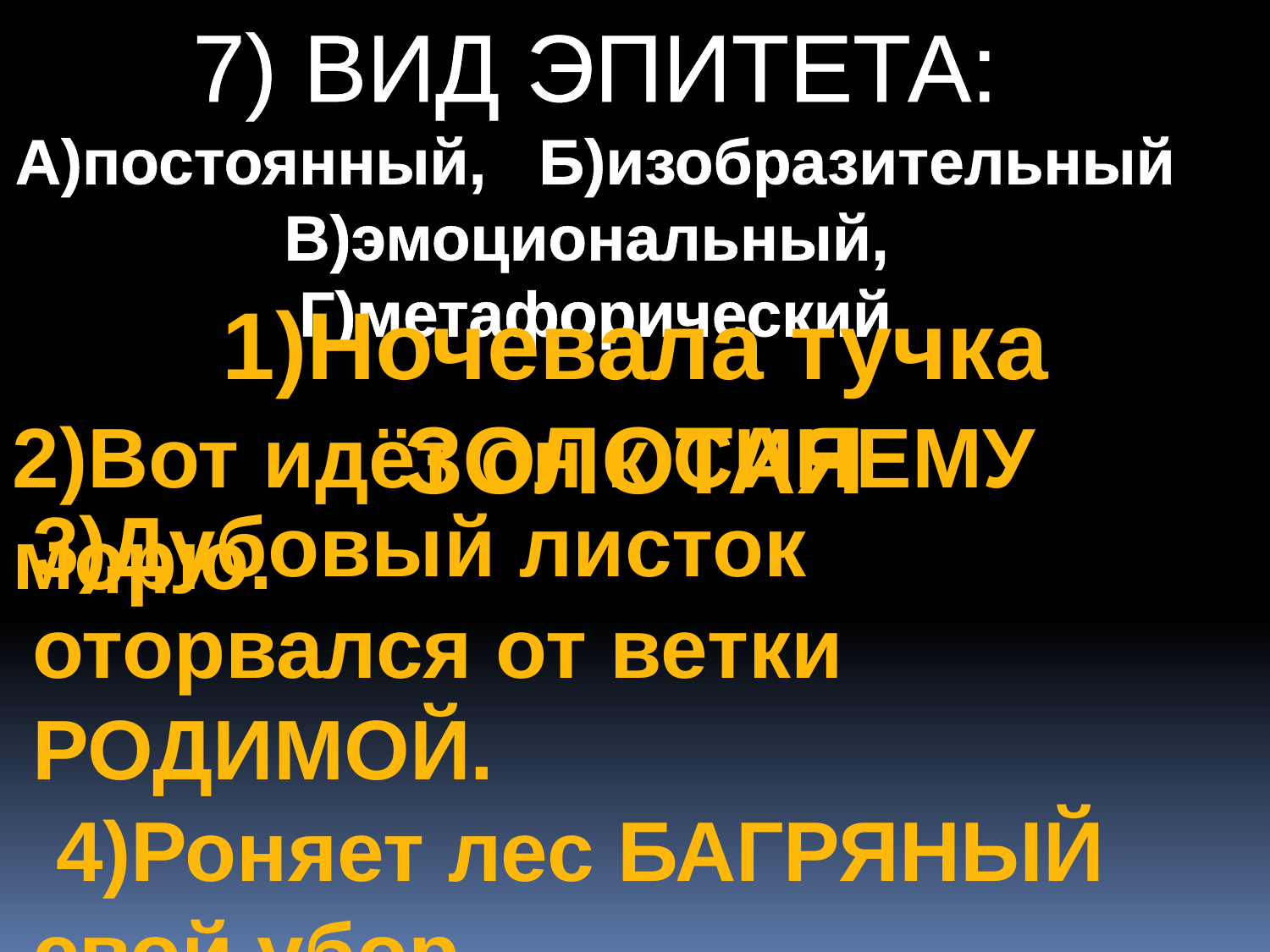

7) ВИД ЭПИТЕТА:
А)постоянный,   Б)изобразительный
В)эмоциональный,  Г)метафорический
1)Ночевала тучка ЗОЛОТАЯ
2)Вот идёт он к СИНЕМУ морю.
3)Дубовый листок оторвался от ветки  РОДИМОЙ.
 4)Роняет лес БАГРЯНЫЙ свой убор.